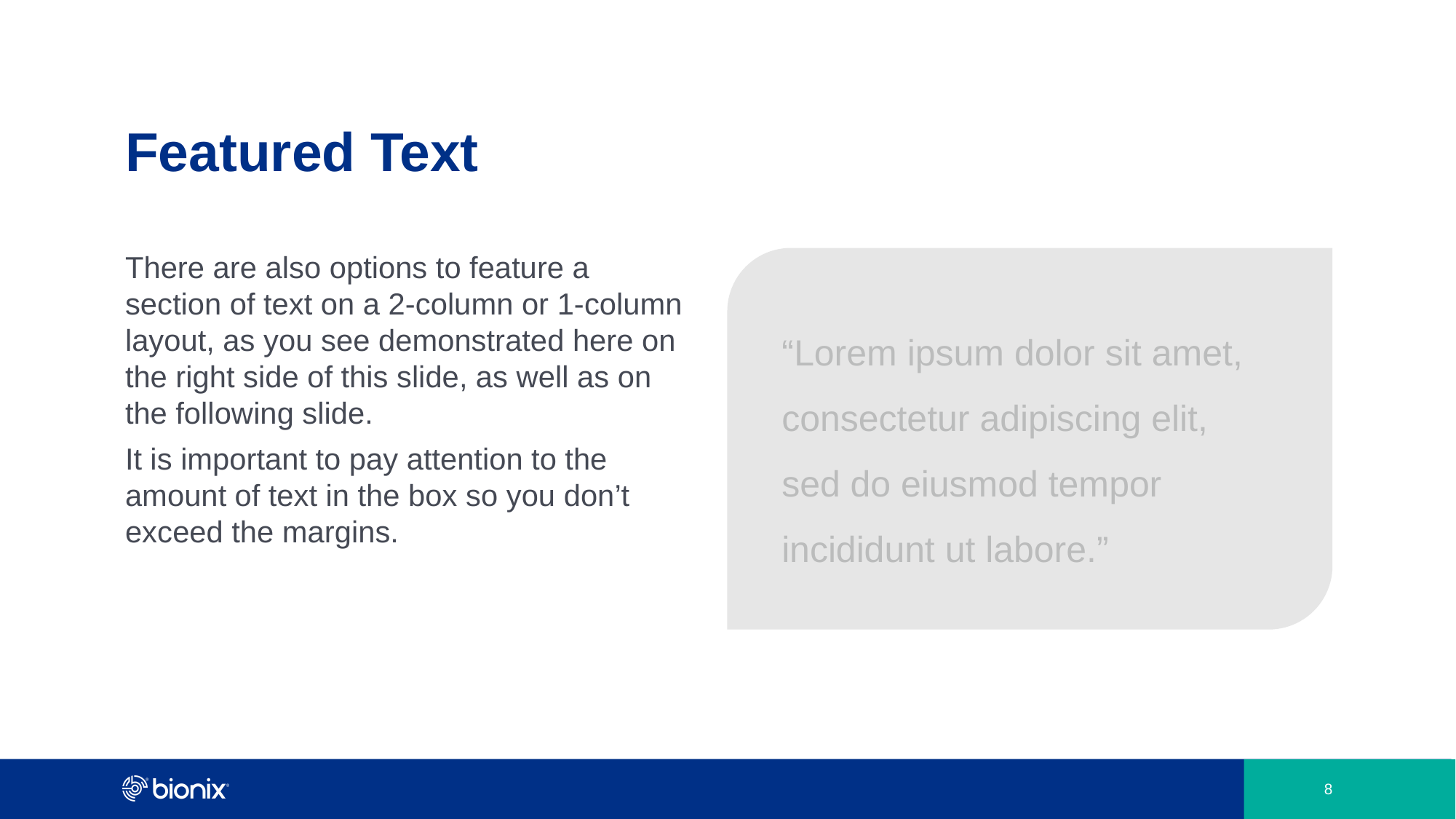

# Featured Text
There are also options to feature a section of text on a 2-column or 1-column layout, as you see demonstrated here on the right side of this slide, as well as on the following slide.
It is important to pay attention to the amount of text in the box so you don’t exceed the margins.

“Lorem ipsum dolor sit amet, consectetur adipiscing elit, sed do eiusmod tempor incididunt ut labore.”
8